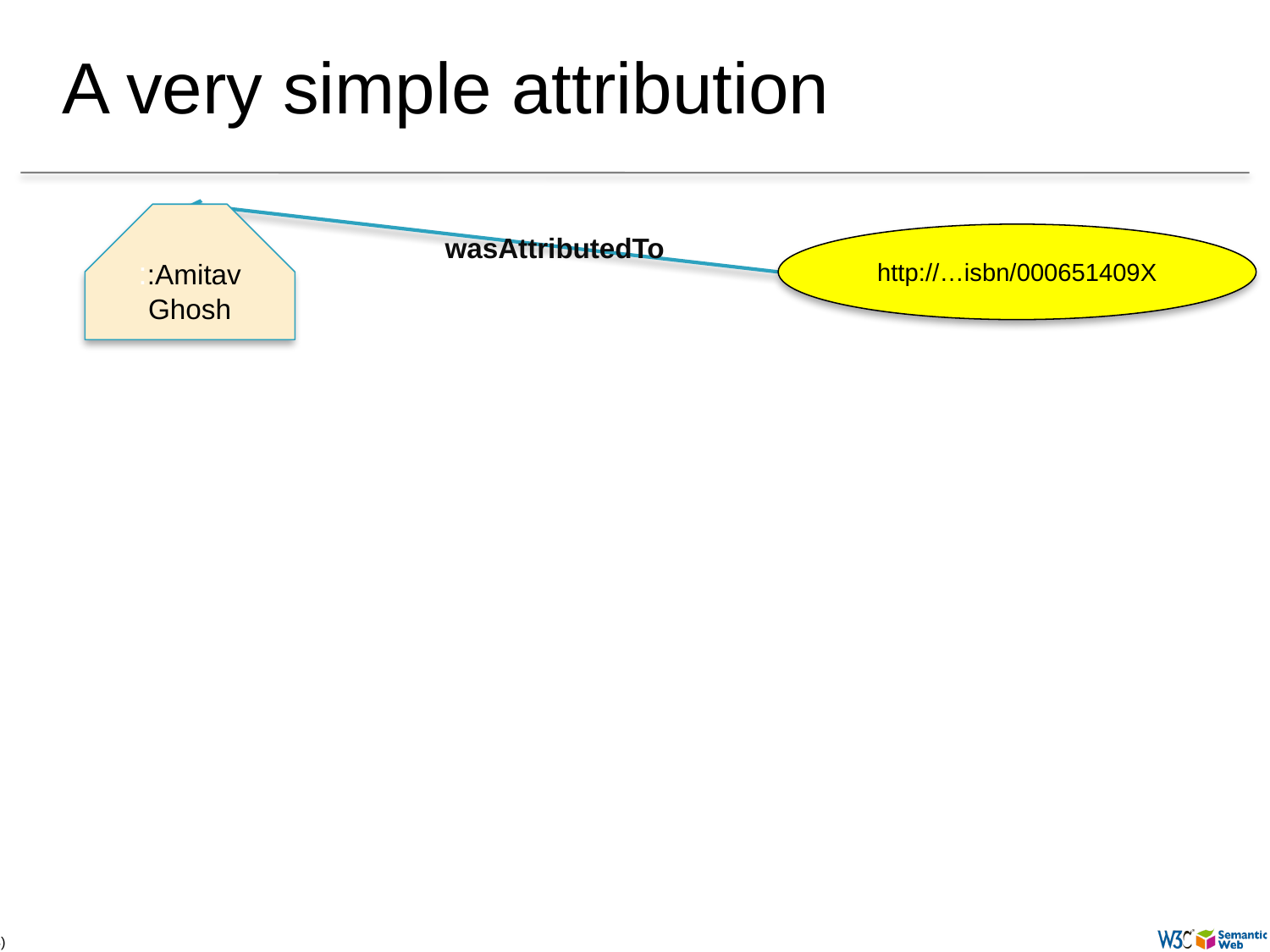

# A very simple attribution
::Amitav
Ghosh
http://…isbn/000651409X
wasAttributedTo